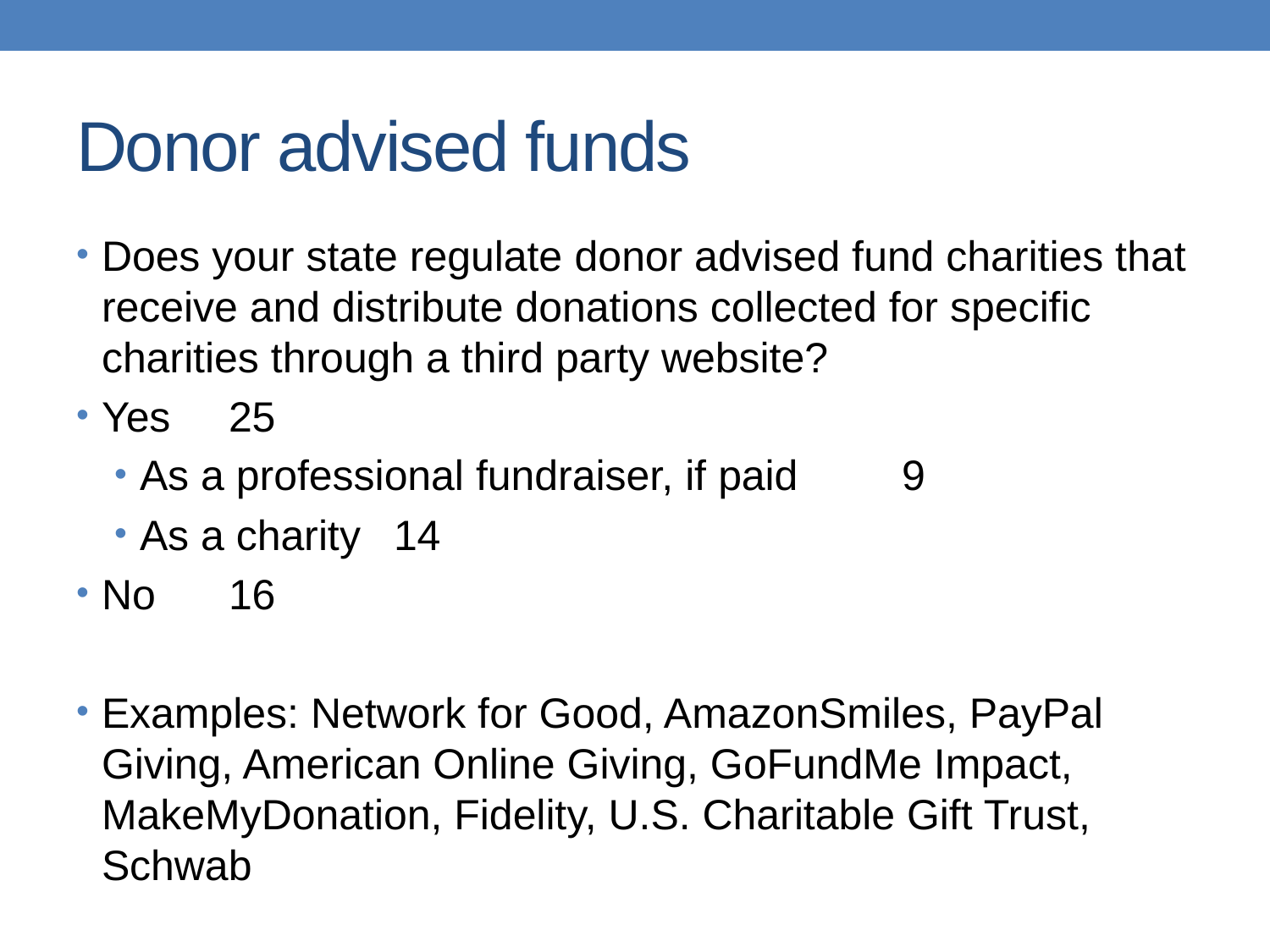

# Donor advised funds
Does your state regulate donor advised fund charities that receive and distribute donations collected for specific charities through a third party website?
Yes	25
As a professional fundraiser, if paid	9
As a charity	14
No	16

Examples: Network for Good, AmazonSmiles, PayPal Giving, American Online Giving, GoFundMe Impact, MakeMyDonation, Fidelity, U.S. Charitable Gift Trust, Schwab